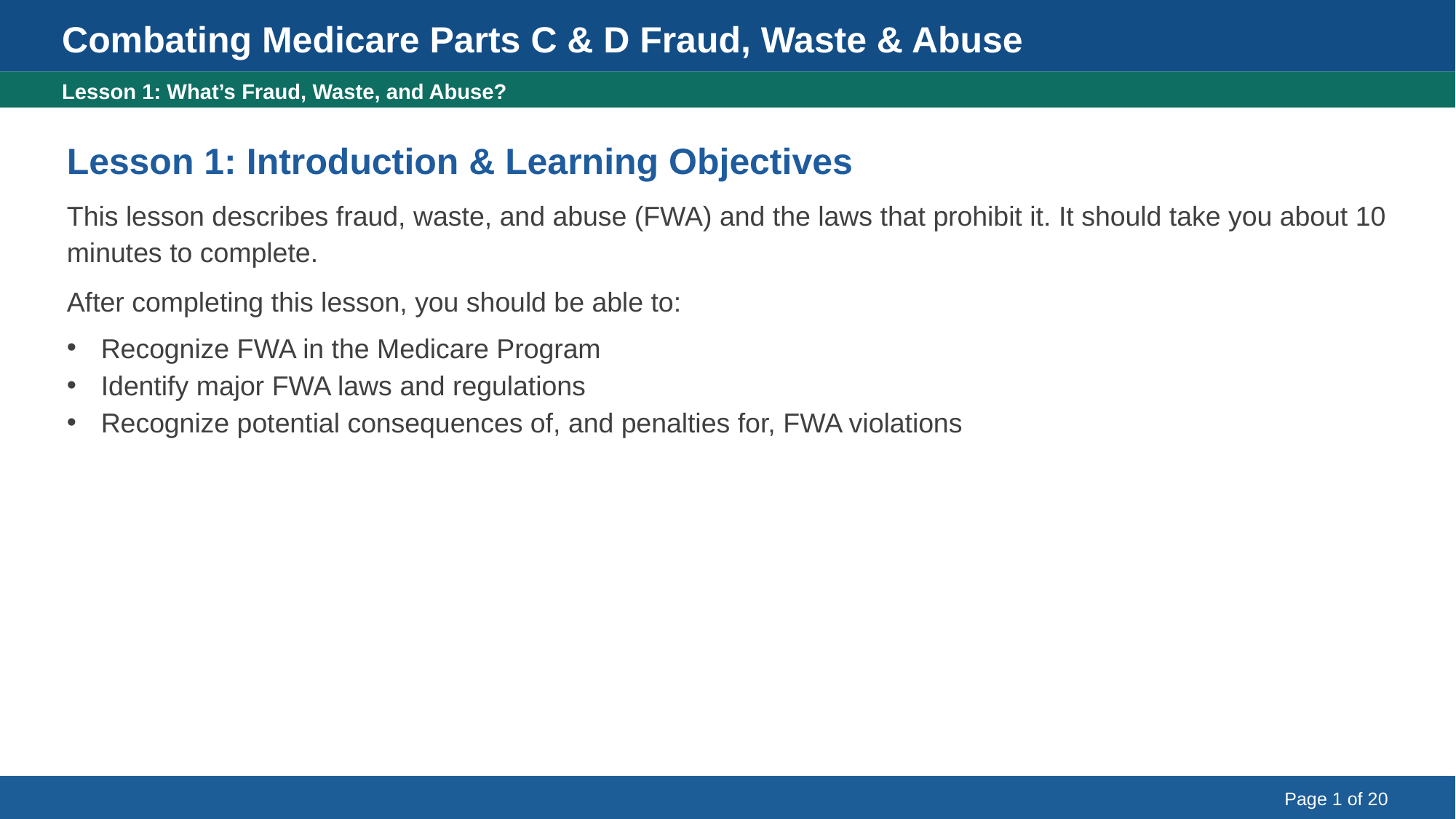

Combating Medicare Parts C & D Fraud, Waste & Abuse
Lesson 1: Introduction & Learning Objectives

Lesson 1: What’s Fraud, Waste, and Abuse?
Lesson 1: Introduction & Learning Objectives
This lesson describes fraud, waste, and abuse (FWA) and the laws that prohibit it. It should take you about 10 minutes to complete.
After completing this lesson, you should be able to:
Recognize FWA in the Medicare Program
Identify major FWA laws and regulations
Recognize potential consequences of, and penalties for, FWA violations

Page 1 of 20